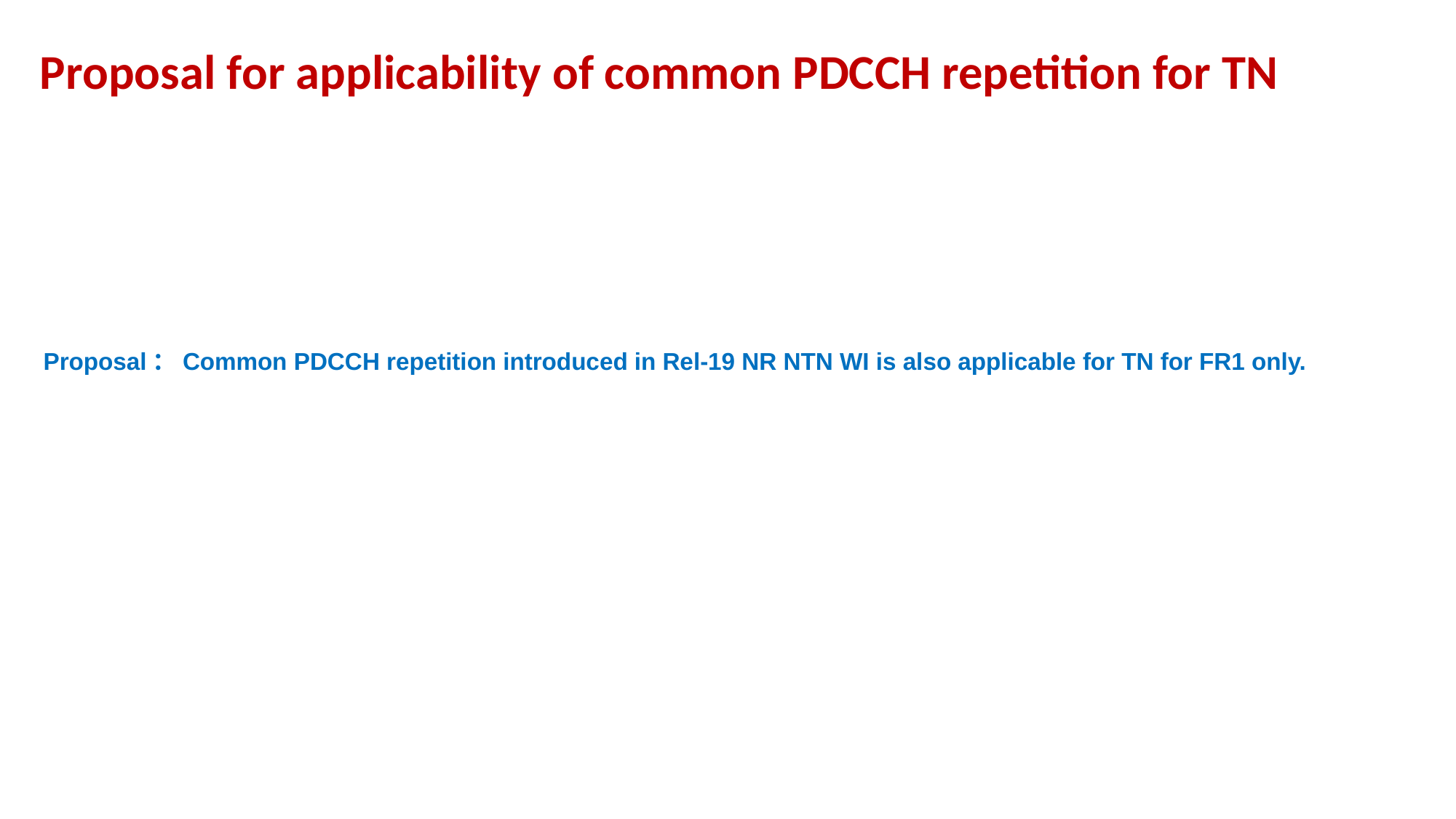

Proposal for applicability of common PDCCH repetition for TN
Proposal：Common PDCCH repetition introduced in Rel-19 NR NTN WI is also applicable for TN for FR1 only.